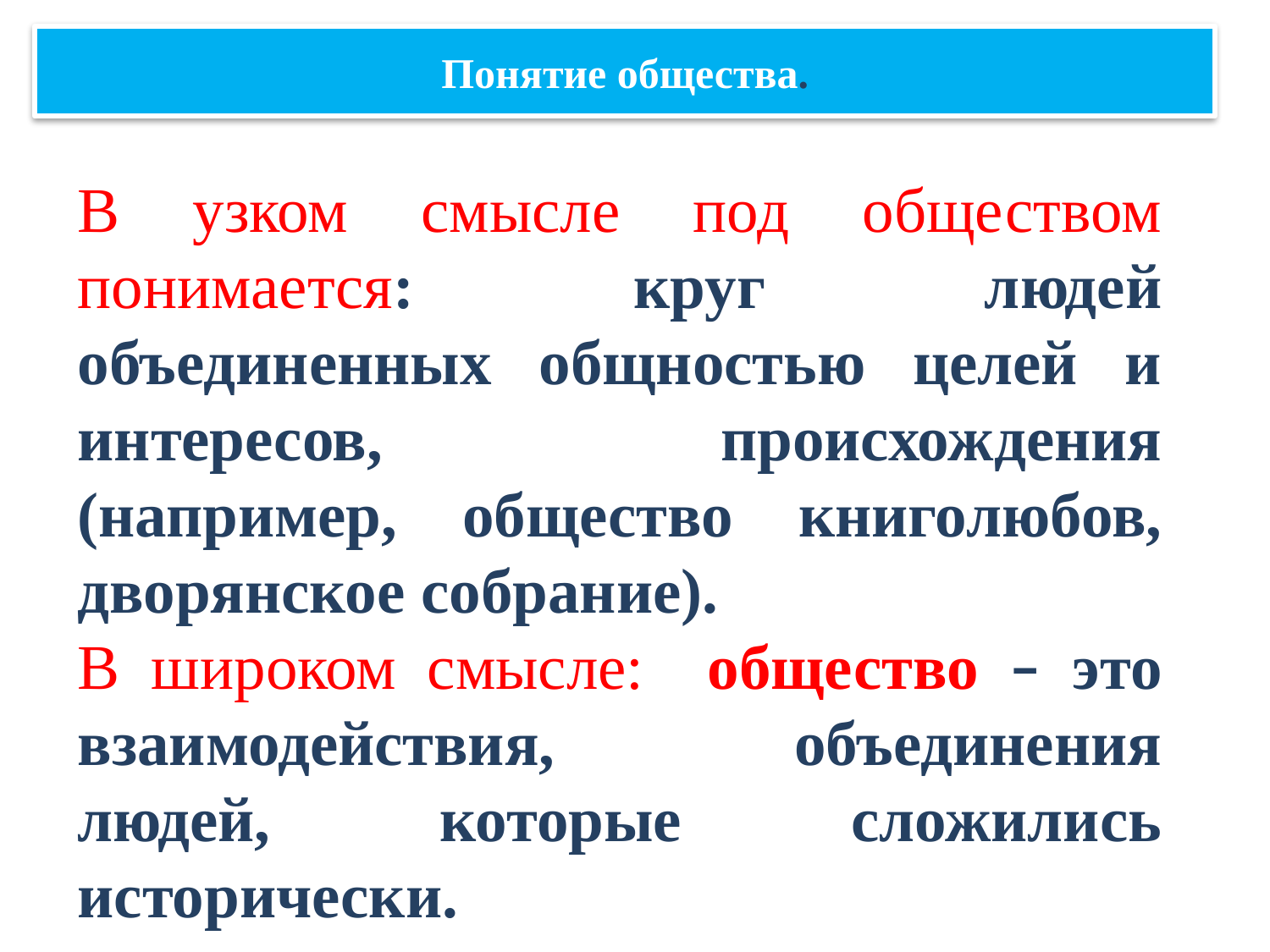

Понятие общества.
В узком смысле под обществом понимается: круг людей объединенных общностью целей и интересов, происхождения (например, общество книголюбов, дворянское собрание).
В широком смысле:  общество – это взаимодействия,  объединения людей, которые сложились исторически.